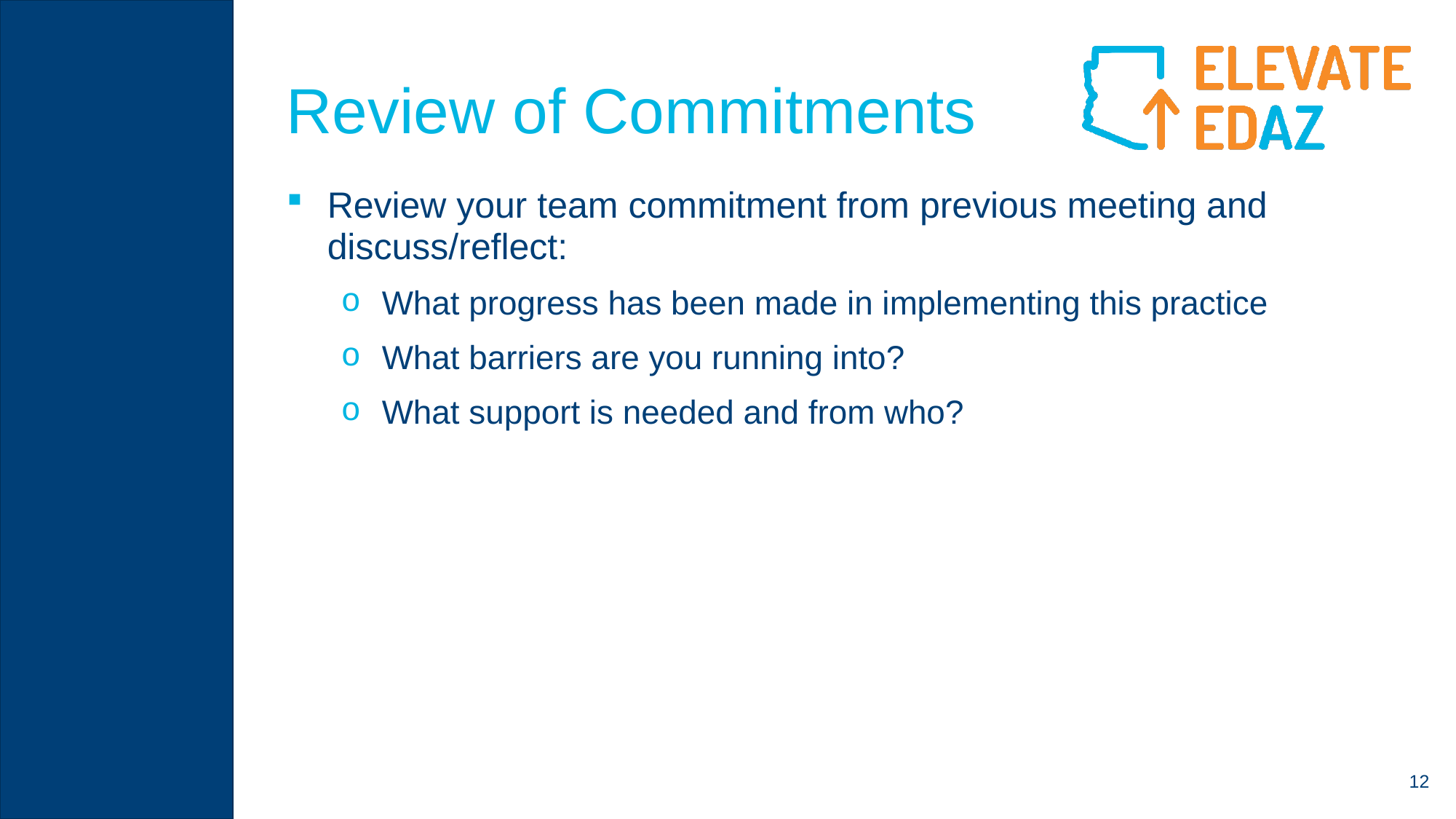

# Review of Commitments
Review your team commitment from previous meeting and discuss/reflect:
What progress has been made in implementing this practice
What barriers are you running into?
What support is needed and from who?

12